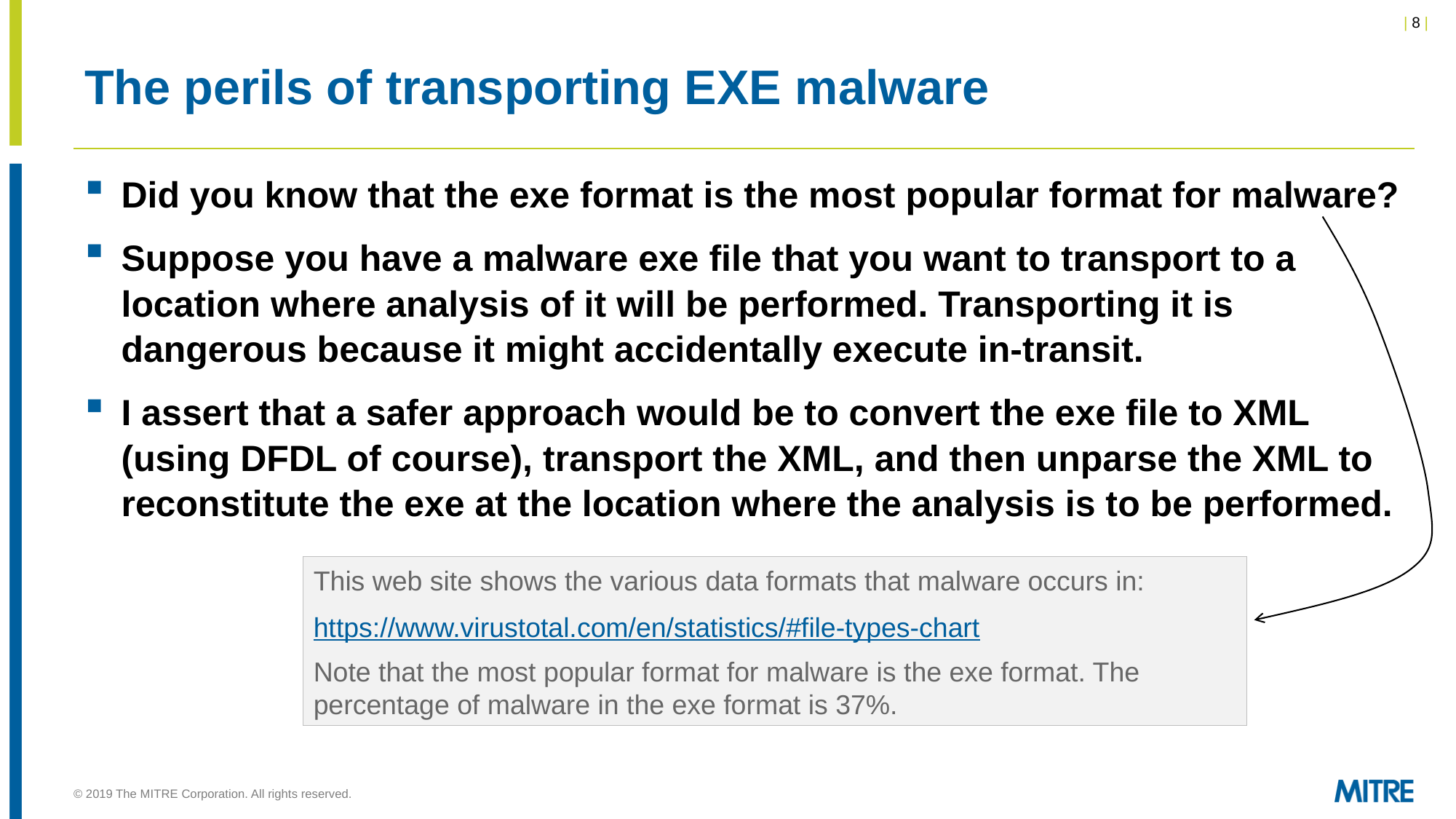

# The perils of transporting EXE malware
Did you know that the exe format is the most popular format for malware?
Suppose you have a malware exe file that you want to transport to a location where analysis of it will be performed. Transporting it is dangerous because it might accidentally execute in-transit.
I assert that a safer approach would be to convert the exe file to XML (using DFDL of course), transport the XML, and then unparse the XML to reconstitute the exe at the location where the analysis is to be performed.

This web site shows the various data formats that malware occurs in:
https://www.virustotal.com/en/statistics/#file-types-chart
Note that the most popular format for malware is the exe format. The percentage of malware in the exe format is 37%.
© 2019 The MITRE Corporation. All rights reserved.